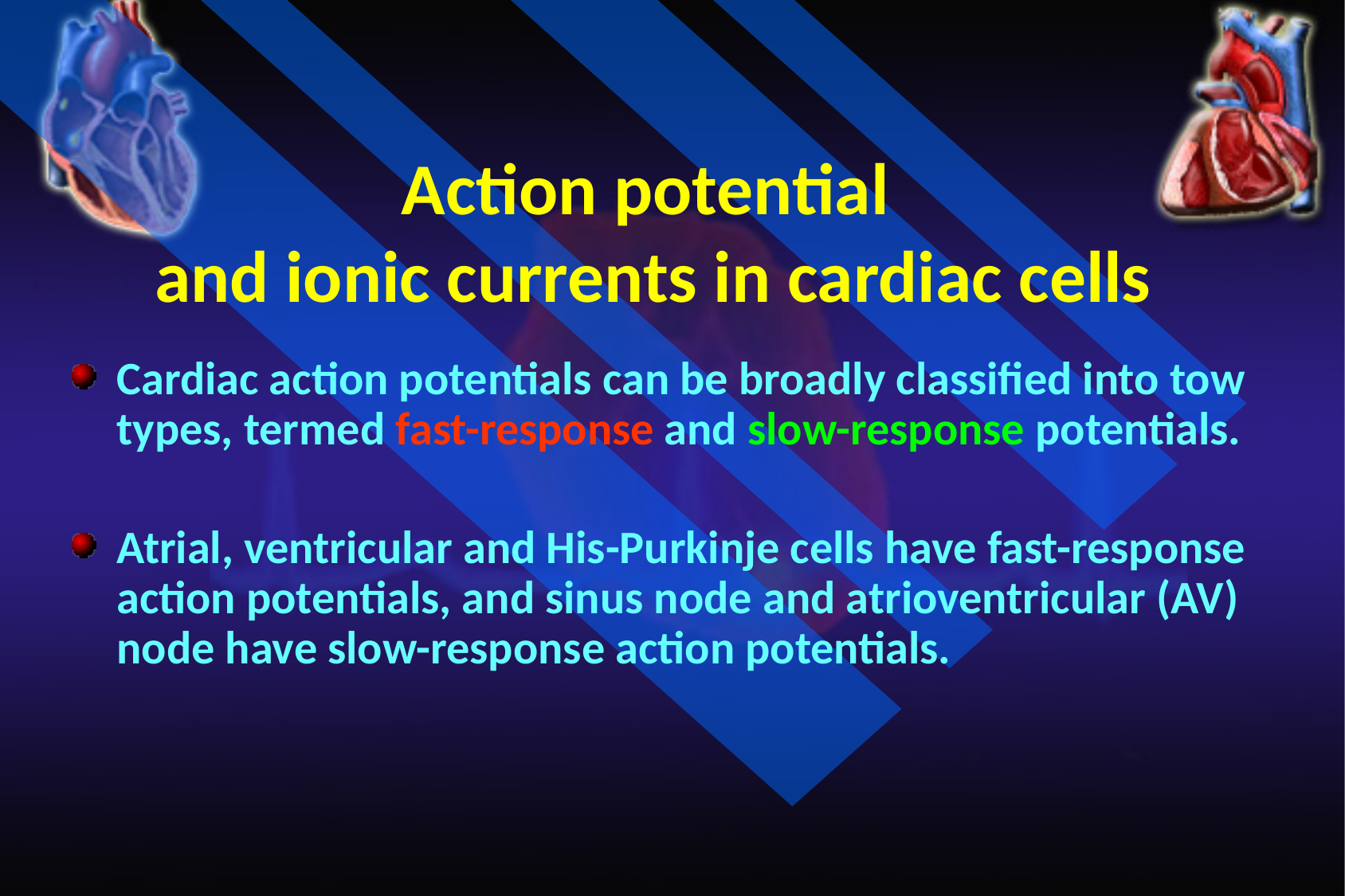

# Action potential and ionic currents in cardiac cells
Cardiac action potentials can be broadly classified into tow types, termed fast-response and slow-response potentials.

Atrial, ventricular and His-Purkinje cells have fast-response action potentials, and sinus node and atrioventricular (AV) node have slow-response action potentials.